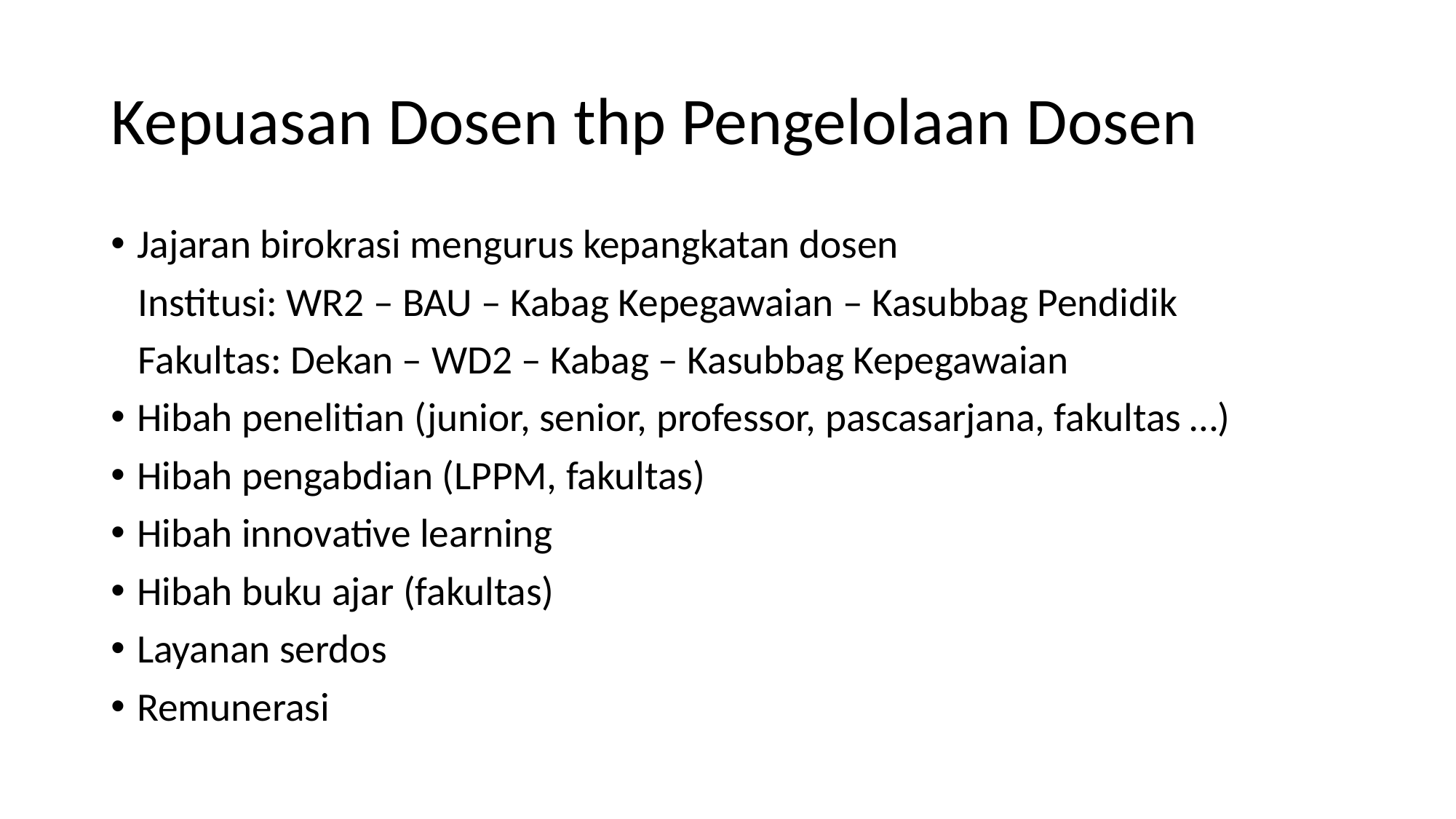

# Kepuasan Dosen thp Pengelolaan Dosen
Jajaran birokrasi mengurus kepangkatan dosen
   Institusi: WR2 – BAU – Kabag Kepegawaian – Kasubbag Pendidik
   Fakultas: Dekan – WD2 – Kabag – Kasubbag Kepegawaian
Hibah penelitian (junior, senior, professor, pascasarjana, fakultas …)
Hibah pengabdian (LPPM, fakultas)
Hibah innovative learning
Hibah buku ajar (fakultas)
Layanan serdos
Remunerasi